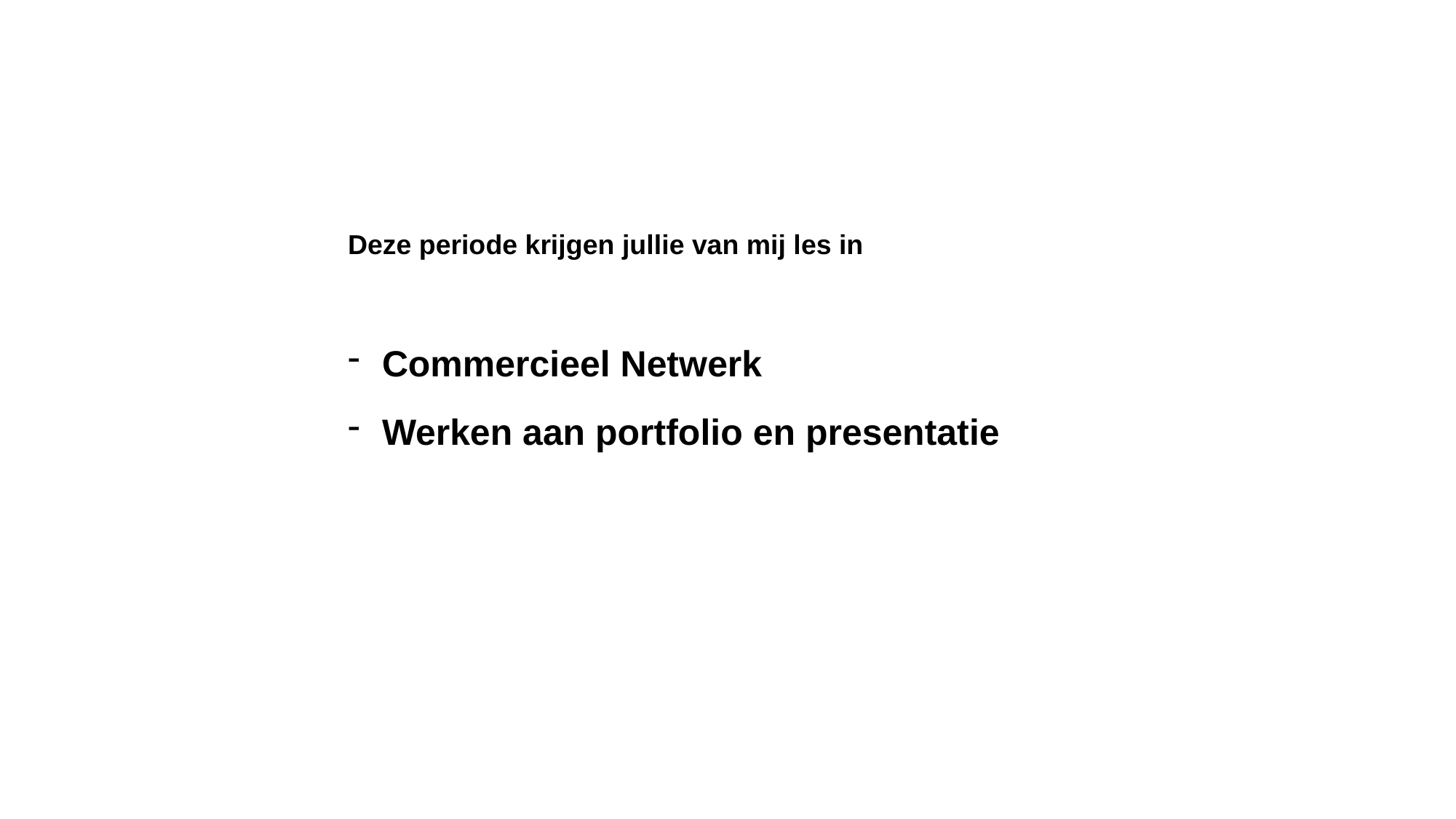

Deze periode krijgen jullie van mij les in

Commercieel Netwerk
Werken aan portfolio en presentatie